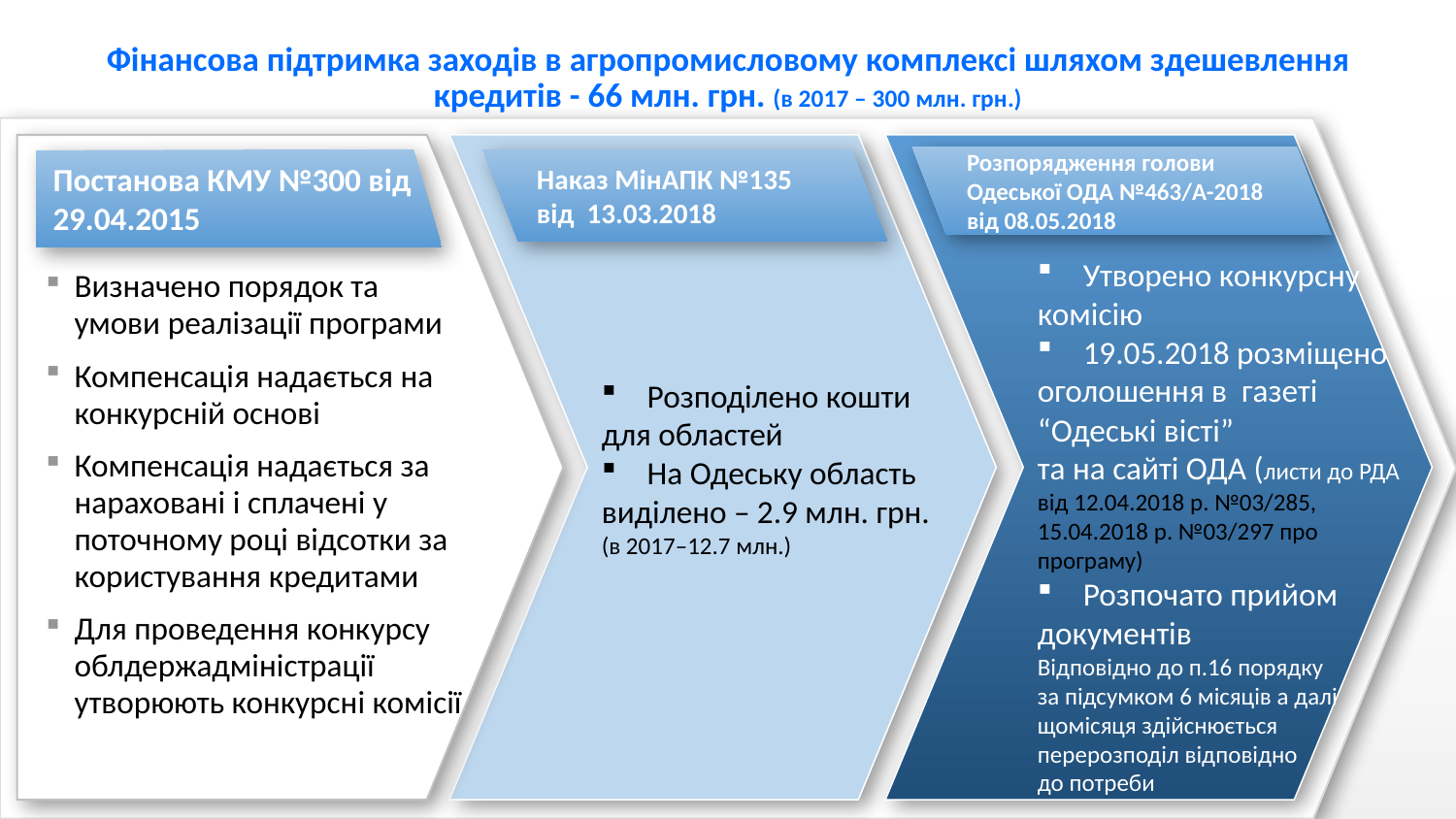

Фінансова підтримка заходів в агропромисловому комплексі шляхом здешевлення кредитів - 66 млн. грн. (в 2017 – 300 млн. грн.)

Розподілено кошти
для областей
На Одеську область
виділено – 2.9 млн. грн.
(в 2017–12.7 млн.)

Утворено конкурсну
комісію
19.05.2018 розміщено
оголошення в  газеті
“Одеські вісті”
та на сайті ОДА (листи до РДА
від 12.04.2018 р. №03/285,
15.04.2018 р. №03/297 про
програму)
Розпочато прийом
документів
Відповідно до п.16 порядку
за підсумком 6 місяців а далі
щомісяця здійснюється
перерозподіл відповідно
до потреби

Визначено порядок та умови реалізації програми
Компенсація надається на конкурсній основі
Компенсація надається за нараховані і сплачені у поточному році відсотки за користування кредитами
Для проведення конкурсу облдержадміністрації утворюють конкурсні комісії

Розпорядження голови Одеської ОДА №463/А-2018 від 08.05.2018
Постанова КМУ №300 від 29.04.2015
Наказ МінАПК №135 від  13.03.2018